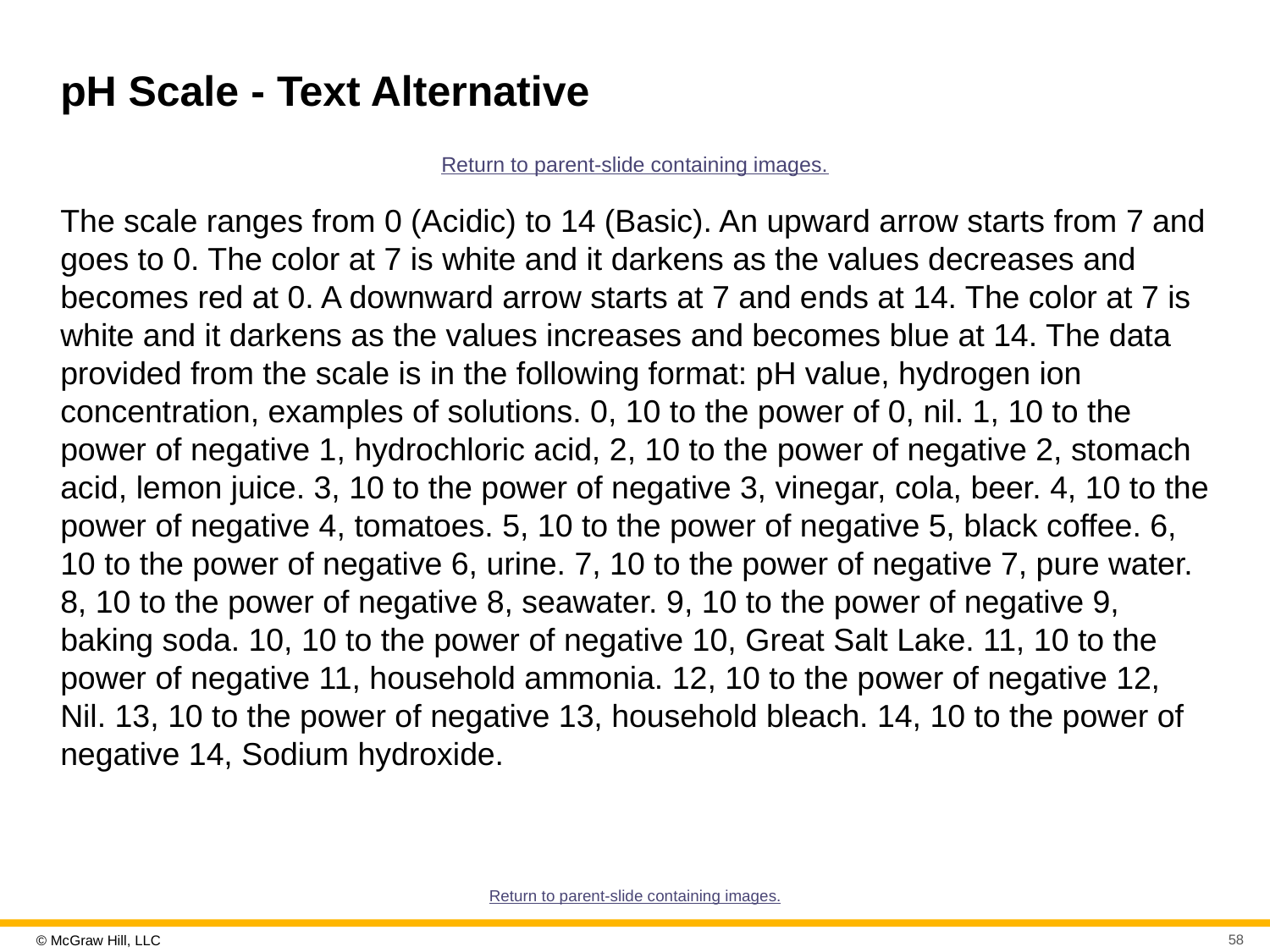

# pH Scale - Text Alternative
Return to parent-slide containing images.
The scale ranges from 0 (Acidic) to 14 (Basic). An upward arrow starts from 7 and goes to 0. The color at 7 is white and it darkens as the values decreases and becomes red at 0. A downward arrow starts at 7 and ends at 14. The color at 7 is white and it darkens as the values increases and becomes blue at 14. The data provided from the scale is in the following format: pH value, hydrogen ion concentration, examples of solutions. 0, 10 to the power of 0, nil. 1, 10 to the power of negative 1, hydrochloric acid, 2, 10 to the power of negative 2, stomach acid, lemon juice. 3, 10 to the power of negative 3, vinegar, cola, beer. 4, 10 to the power of negative 4, tomatoes. 5, 10 to the power of negative 5, black coffee. 6, 10 to the power of negative 6, urine. 7, 10 to the power of negative 7, pure water. 8, 10 to the power of negative 8, seawater. 9, 10 to the power of negative 9, baking soda. 10, 10 to the power of negative 10, Great Salt Lake. 11, 10 to the power of negative 11, household ammonia. 12, 10 to the power of negative 12, Nil. 13, 10 to the power of negative 13, household bleach. 14, 10 to the power of negative 14, Sodium hydroxide.
Return to parent-slide containing images.
58